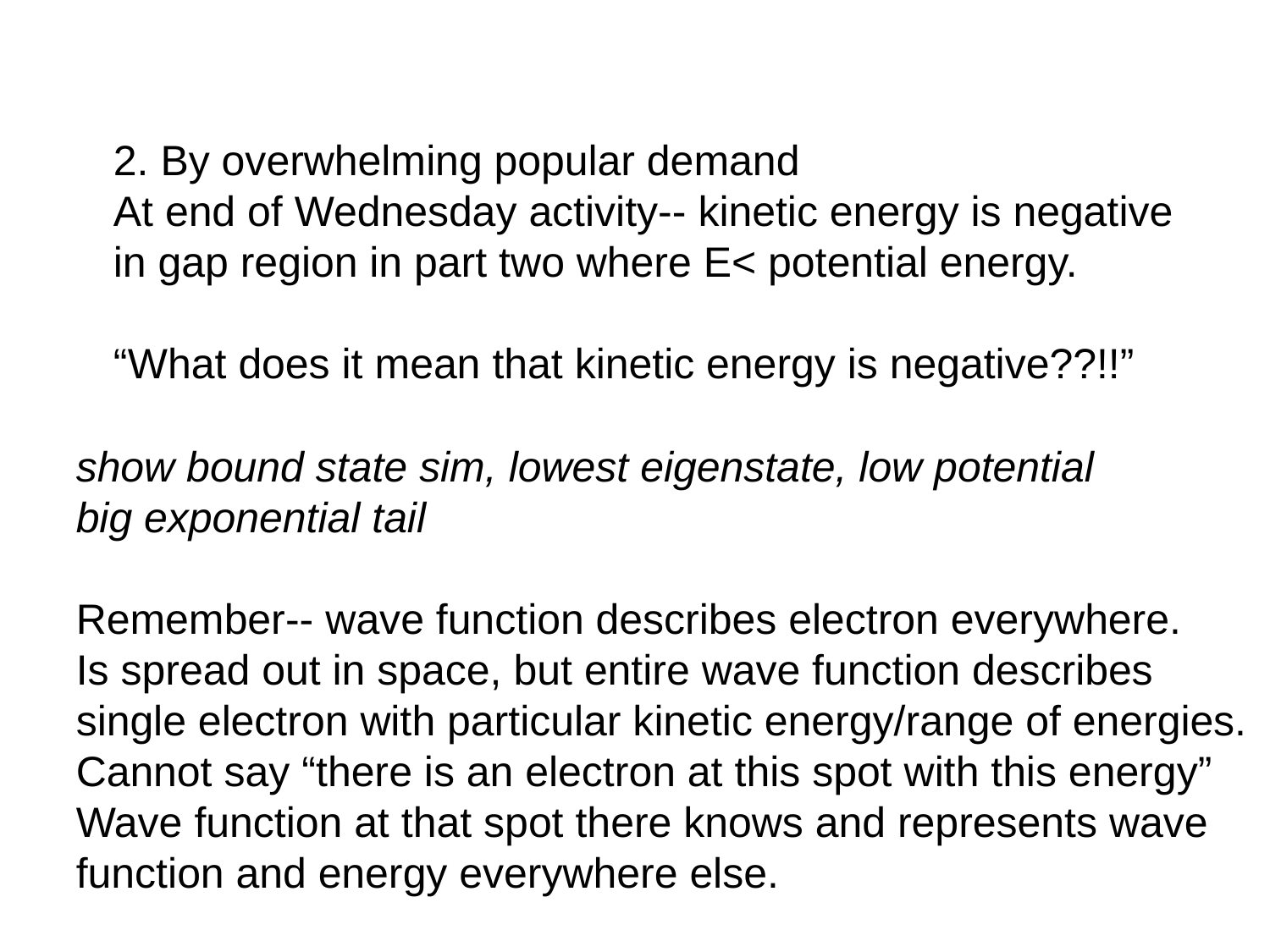

2. By overwhelming popular demand
At end of Wednesday activity-- kinetic energy is negative
in gap region in part two where E< potential energy.

“What does it mean that kinetic energy is negative??!!”
show bound state sim, lowest eigenstate, low potential
big exponential tail

Remember-- wave function describes electron everywhere.
Is spread out in space, but entire wave function describes single electron with particular kinetic energy/range of energies.
Cannot say “there is an electron at this spot with this energy”
Wave function at that spot there knows and represents wave function and energy everywhere else.